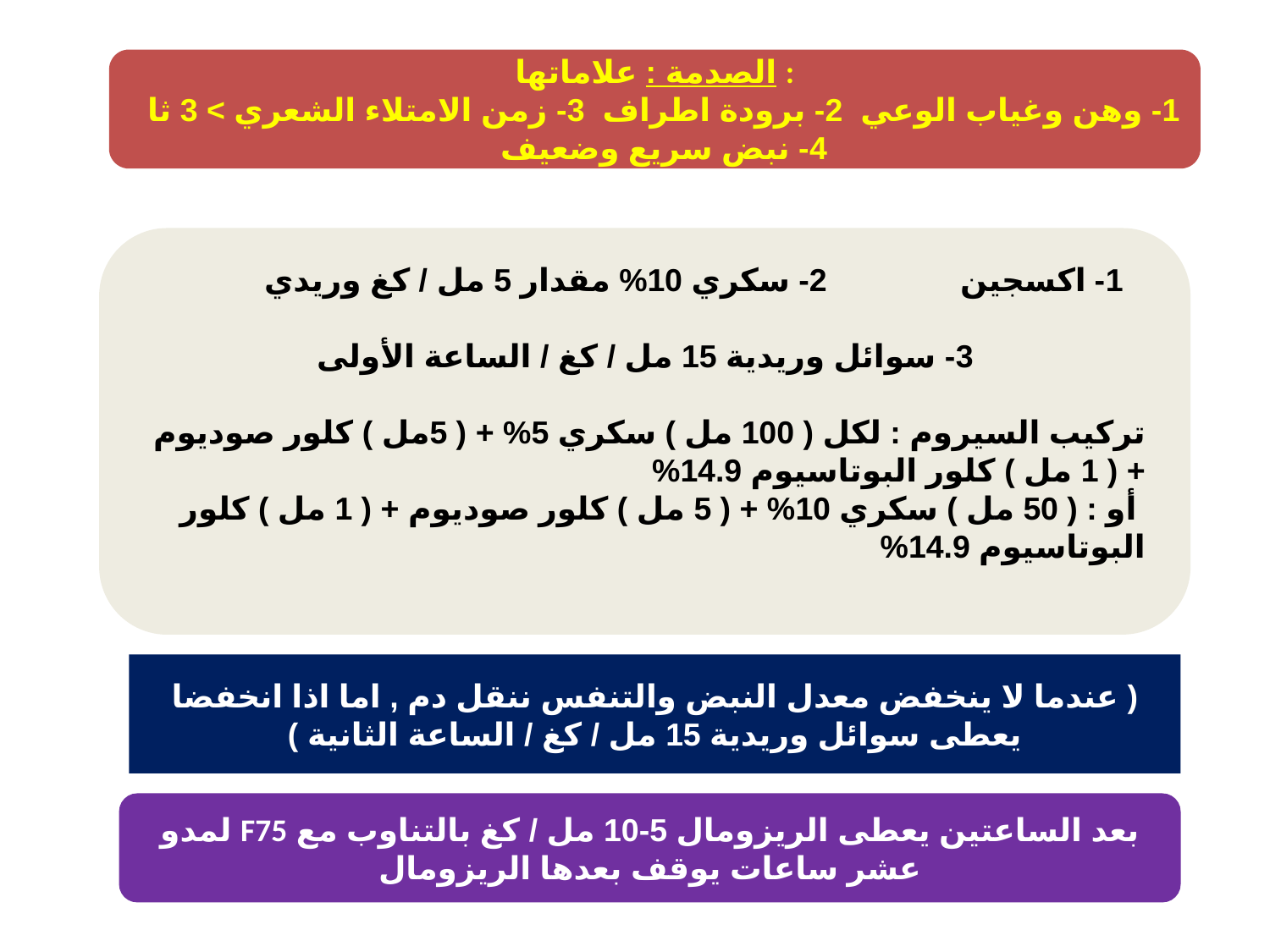

الصدمة : علاماتها :
1- وهن وغياب الوعي  2- برودة اطراف  3- زمن الامتلاء الشعري > 3 ثا   4- نبض سريع وضعيف
1- اكسجين               2- سكري 10% مقدار 5 مل / كغ وريدي

3- سوائل وريدية 15 مل / كغ / الساعة الأولى

تركيب السيروم : لكل ( 100 مل ) سكري 5% + ( 5مل ) كلور صوديوم  + ( 1 مل ) كلور البوتاسيوم 14.9%
 أو : ( 50 مل ) سكري 10% + ( 5 مل ) كلور صوديوم + ( 1 مل ) كلور البوتاسيوم 14.9%

( عندما لا ينخفض معدل النبض والتنفس ننقل دم , اما اذا انخفضا يعطى سوائل وريدية 15 مل / كغ / الساعة الثانية )

بعد الساعتين يعطى الريزومال 5-10 مل / كغ بالتناوب مع F75 لمدو عشر ساعات يوقف بعدها الريزومال